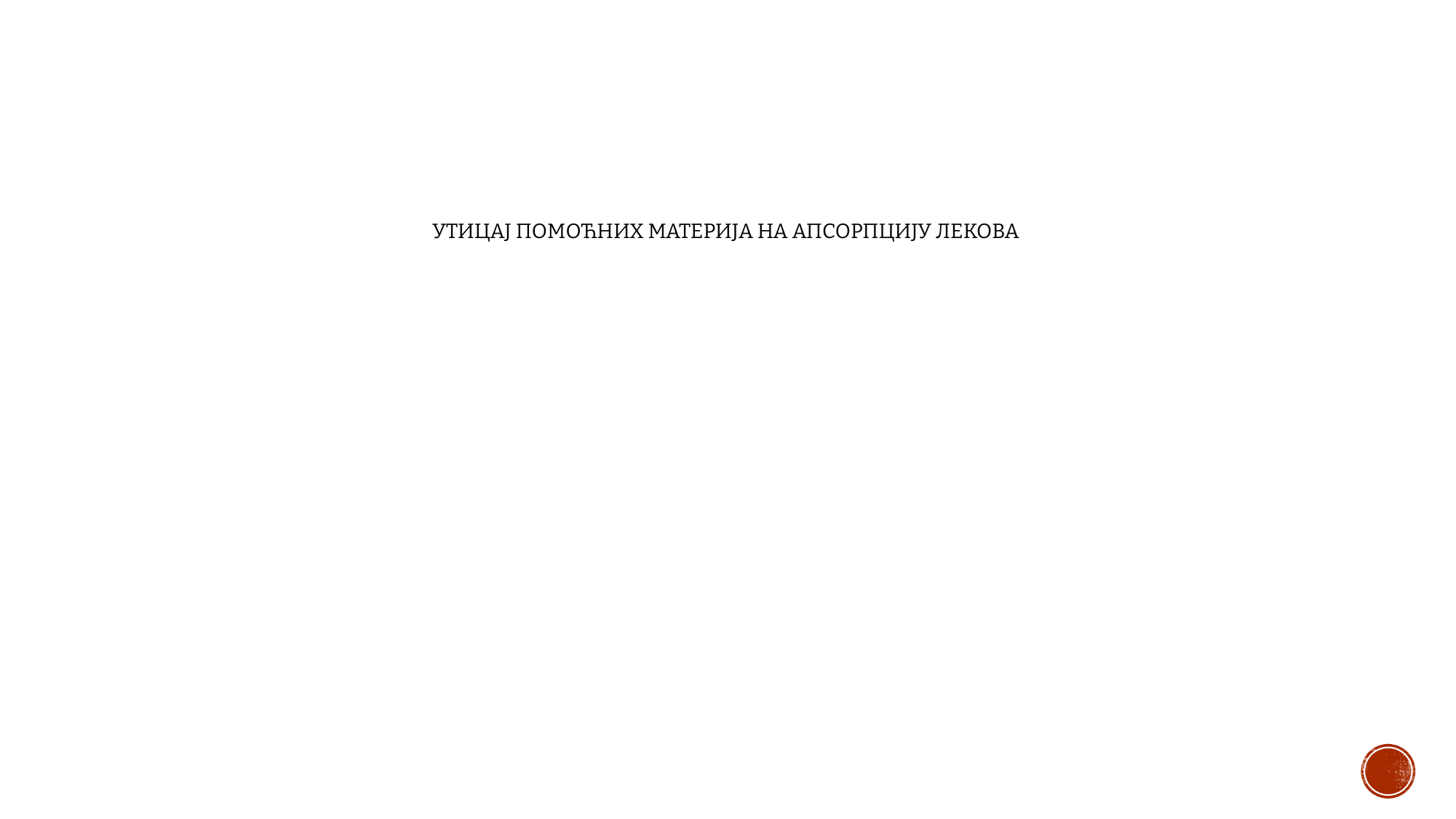

# Утицај помоћних материја на апсорпцију лекова